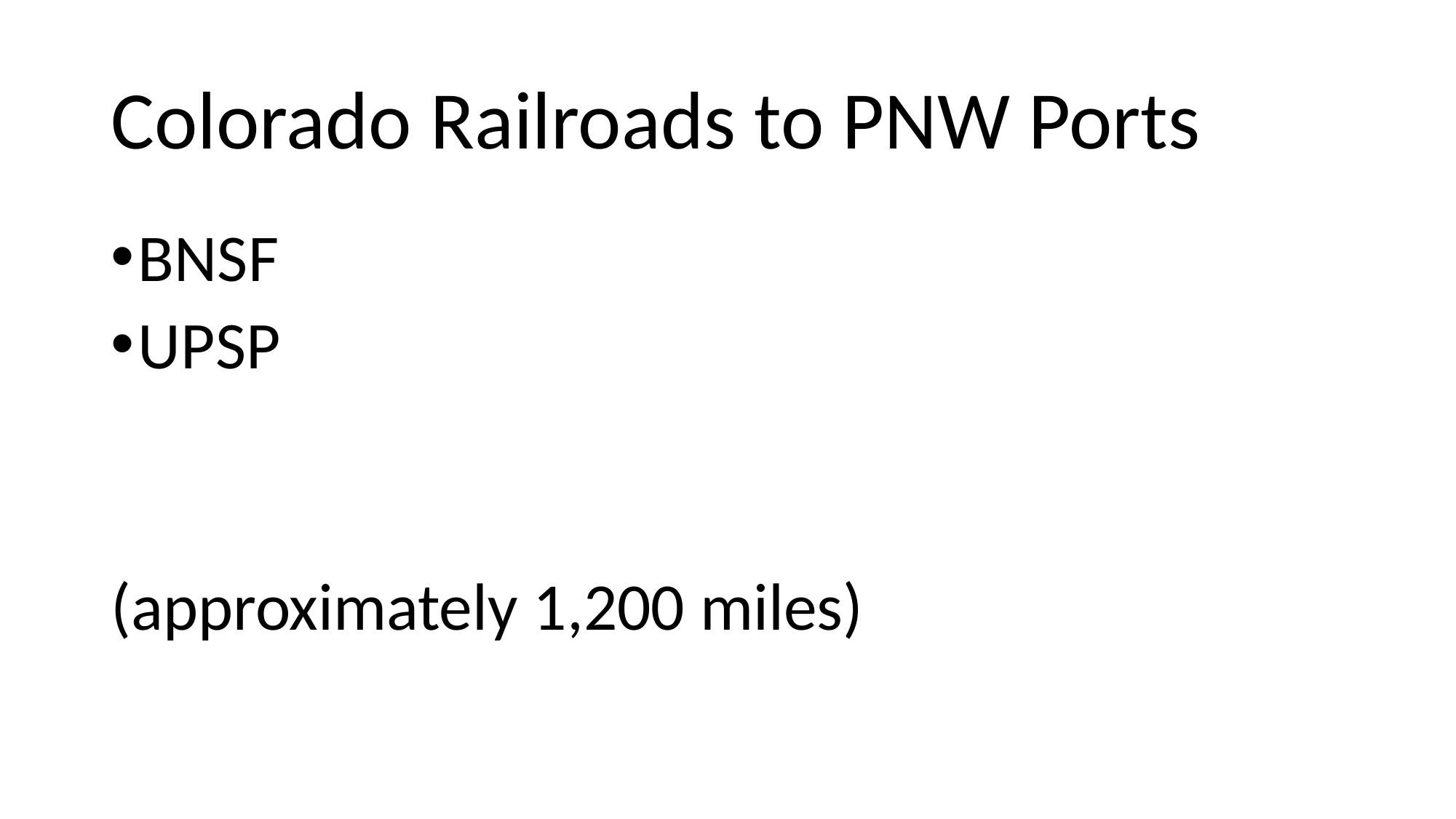

# Colorado Railroads to PNW Ports
BNSF
UPSP

(approximately 1,200 miles)